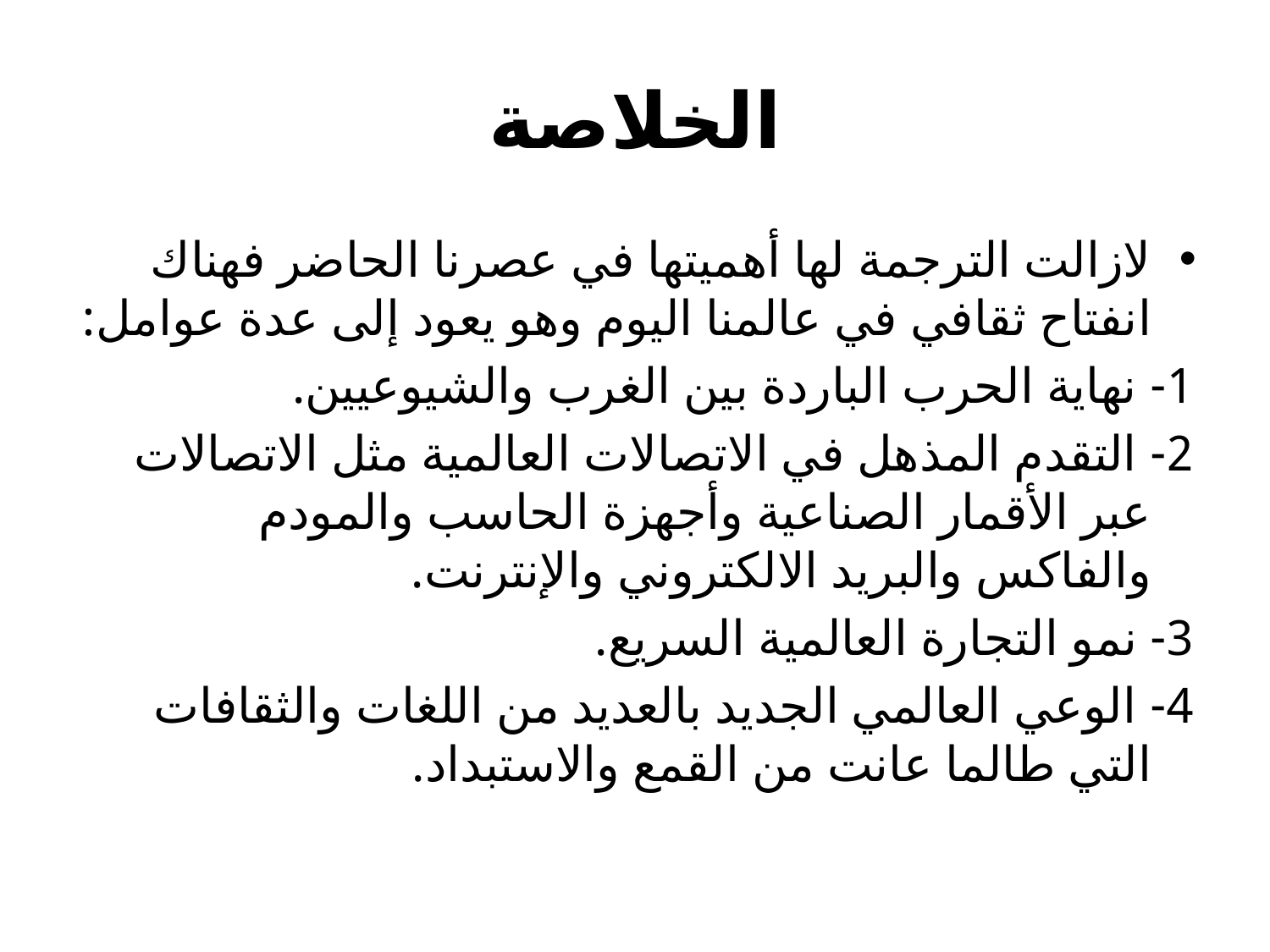

# الخلاصة
لازالت الترجمة لها أهميتها في عصرنا الحاضر فهناك انفتاح ثقافي في عالمنا اليوم وهو يعود إلى عدة عوامل:
1- نهاية الحرب الباردة بين الغرب والشيوعيين.
2- التقدم المذهل في الاتصالات العالمية مثل الاتصالات عبر الأقمار الصناعية وأجهزة الحاسب والمودم والفاكس والبريد الالكتروني والإنترنت.
3- نمو التجارة العالمية السريع.
4- الوعي العالمي الجديد بالعديد من اللغات والثقافات التي طالما عانت من القمع والاستبداد.